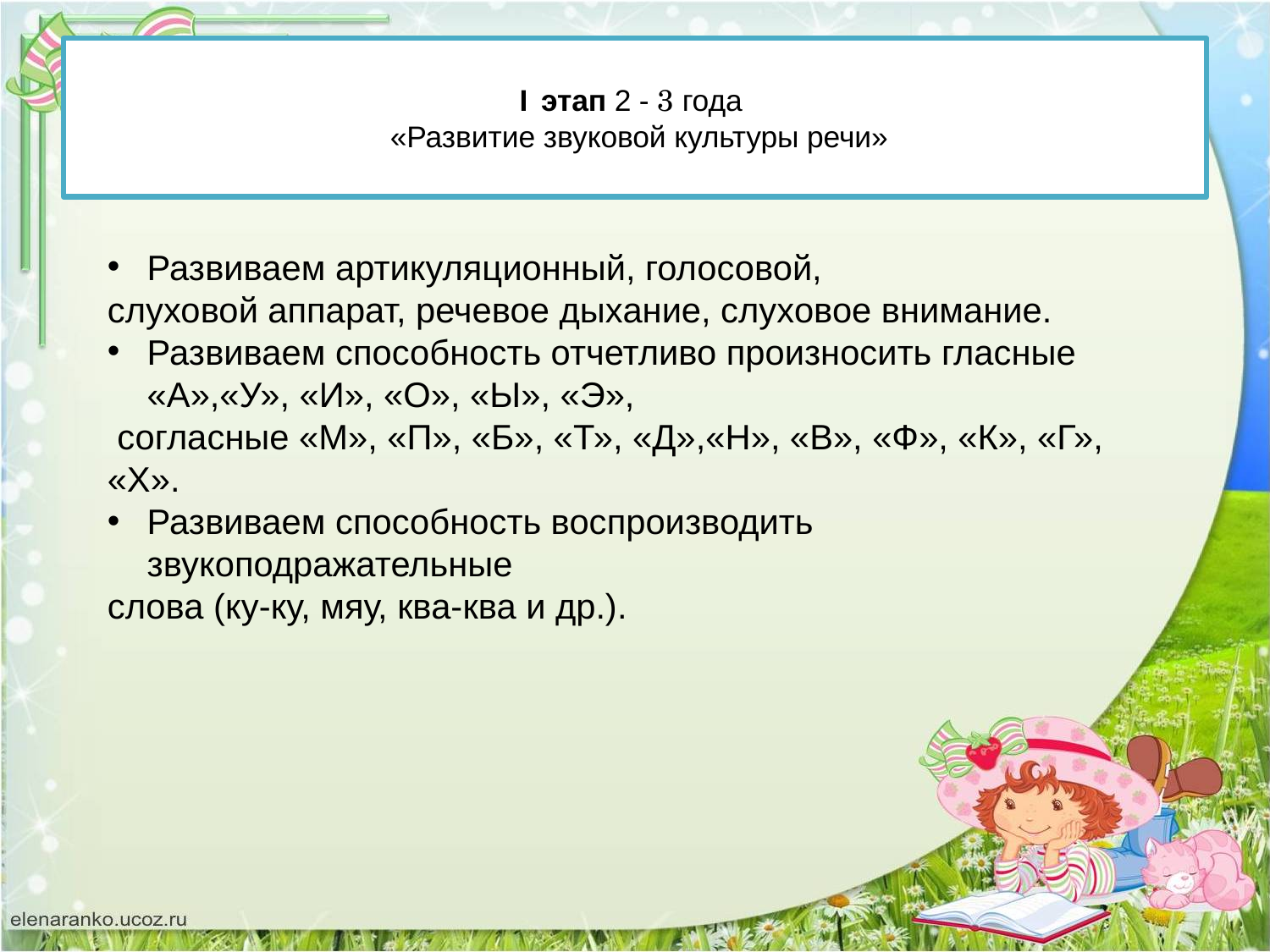

# I этап 2 - 3 года «Развитие звуковой культуры речи»
Развиваем артикуляционный, голосовой,
слуховой аппарат, речевое дыхание, слуховое внимание.
Развиваем способность отчетливо произносить гласные «А»,«У», «И», «О», «Ы», «Э»,
 согласные «М», «П», «Б», «Т», «Д»,«Н», «В», «Ф», «К», «Г», «Х».
Развиваем способность воспроизводить звукоподражательные
слова (ку-ку, мяу, ква-ква и др.).